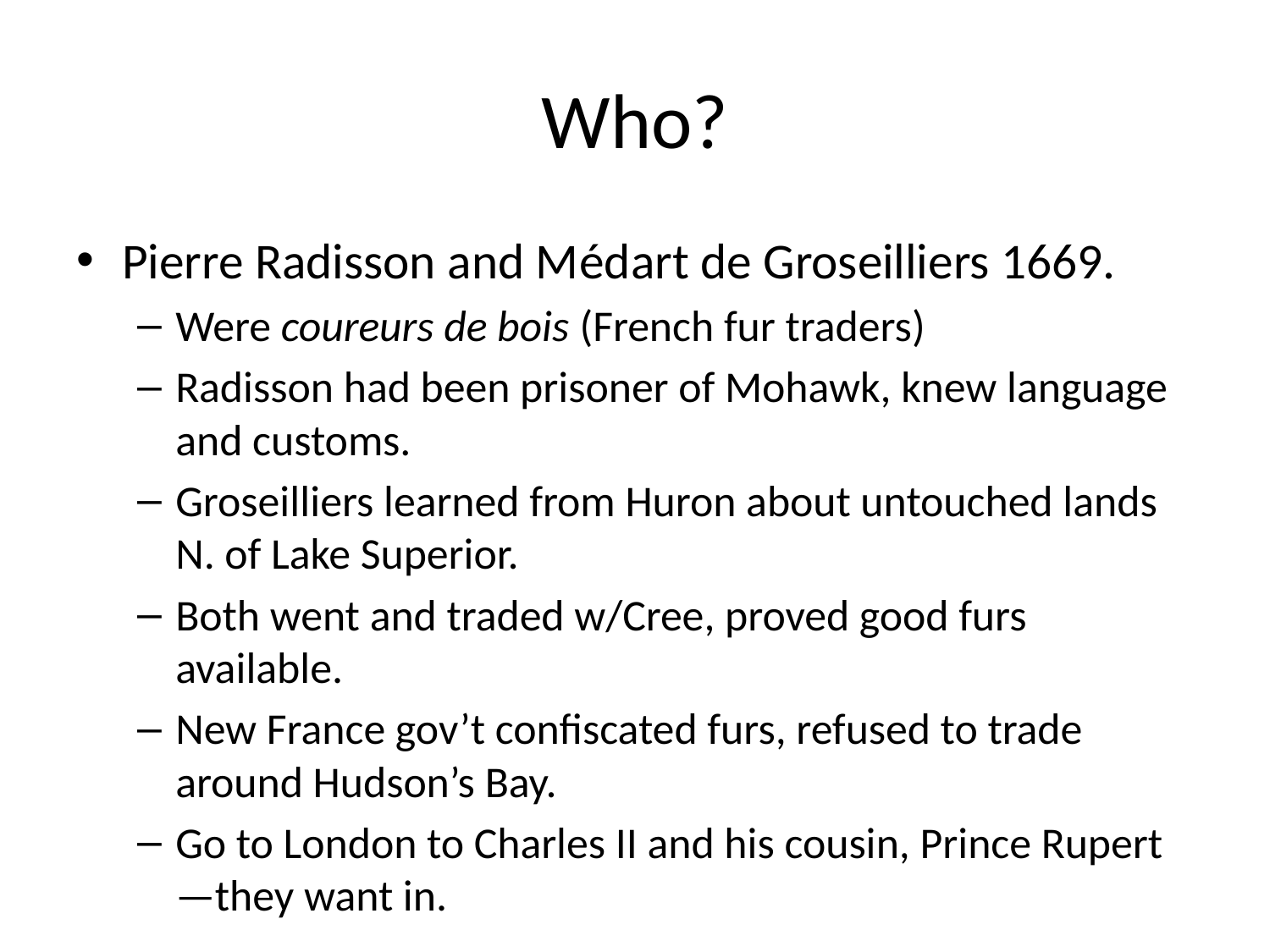

# Who?
Pierre Radisson and Médart de Groseilliers 1669.
Were coureurs de bois (French fur traders)
Radisson had been prisoner of Mohawk, knew language and customs.
Groseilliers learned from Huron about untouched lands N. of Lake Superior.
Both went and traded w/Cree, proved good furs available.
New France gov’t confiscated furs, refused to trade around Hudson’s Bay.
Go to London to Charles II and his cousin, Prince Rupert—they want in.